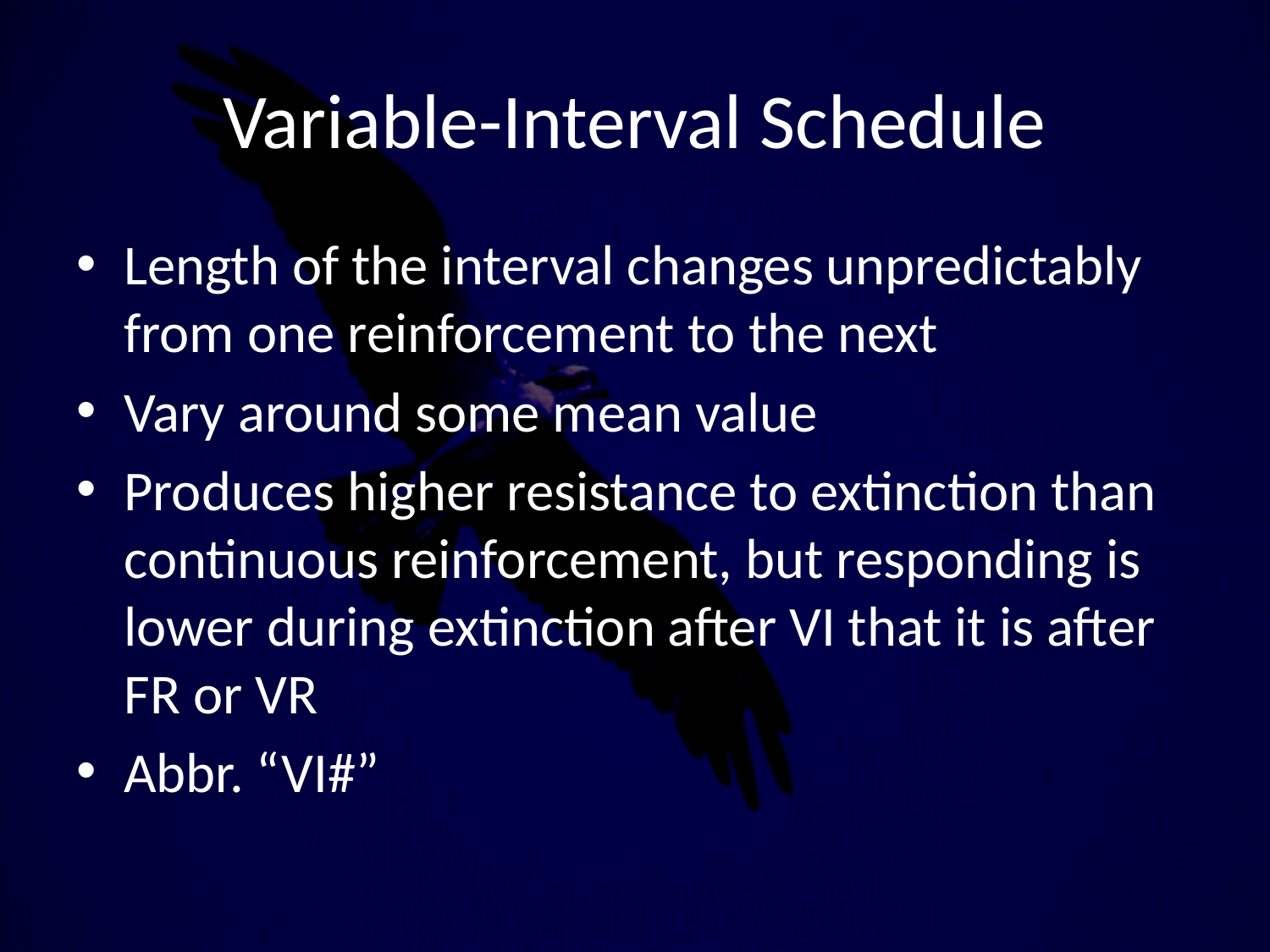

# Variable-Interval Schedule
Length of the interval changes unpredictably from one reinforcement to the next
Vary around some mean value
Produces higher resistance to extinction than continuous reinforcement, but responding is lower during extinction after VI that it is after FR or VR
Abbr. “VI#”